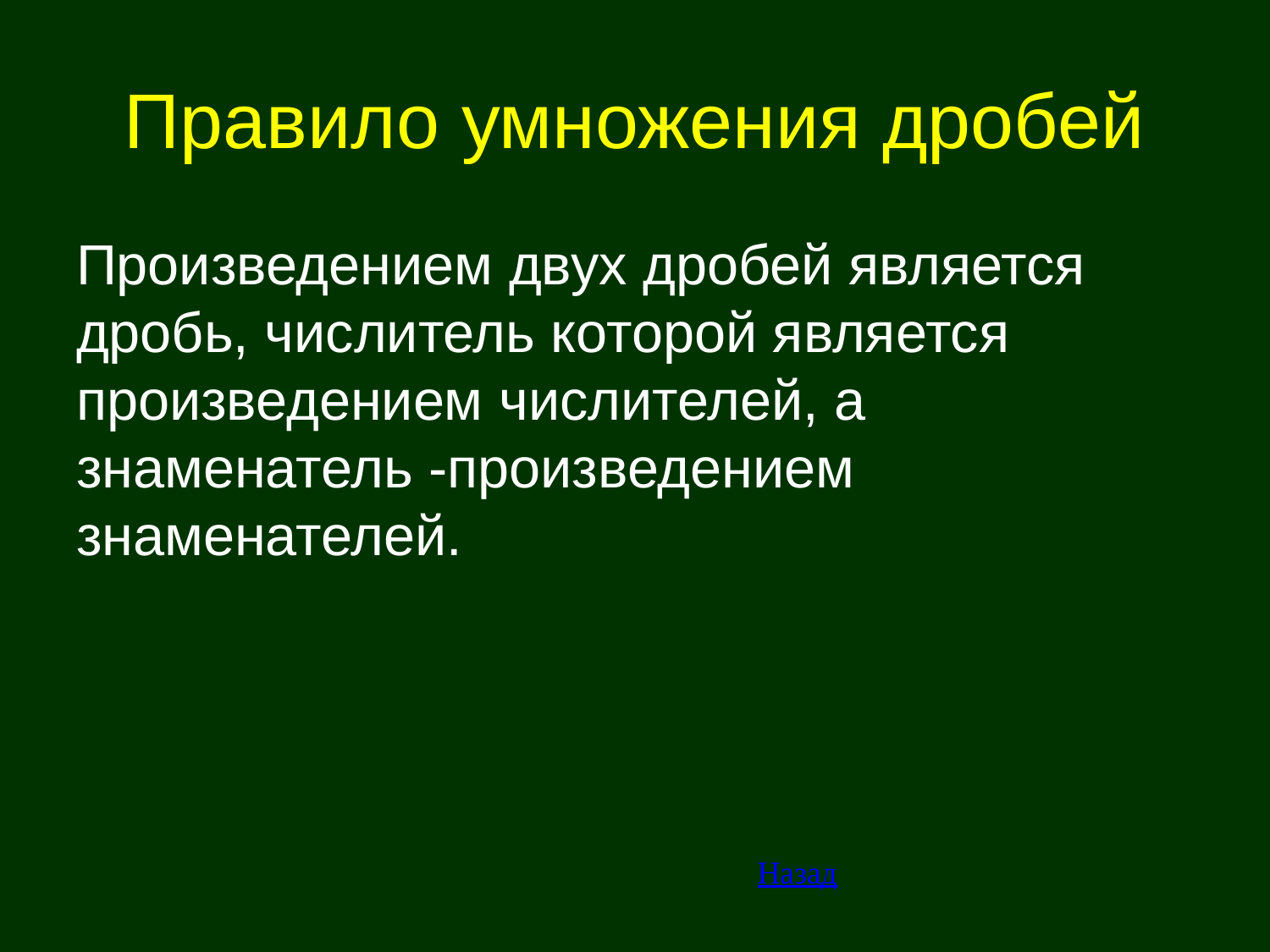

# Правило умножения дробей
Произведением двух дробей является дробь, числитель которой является произведением числителей, а знаменатель -произведением знаменателей.
Назад